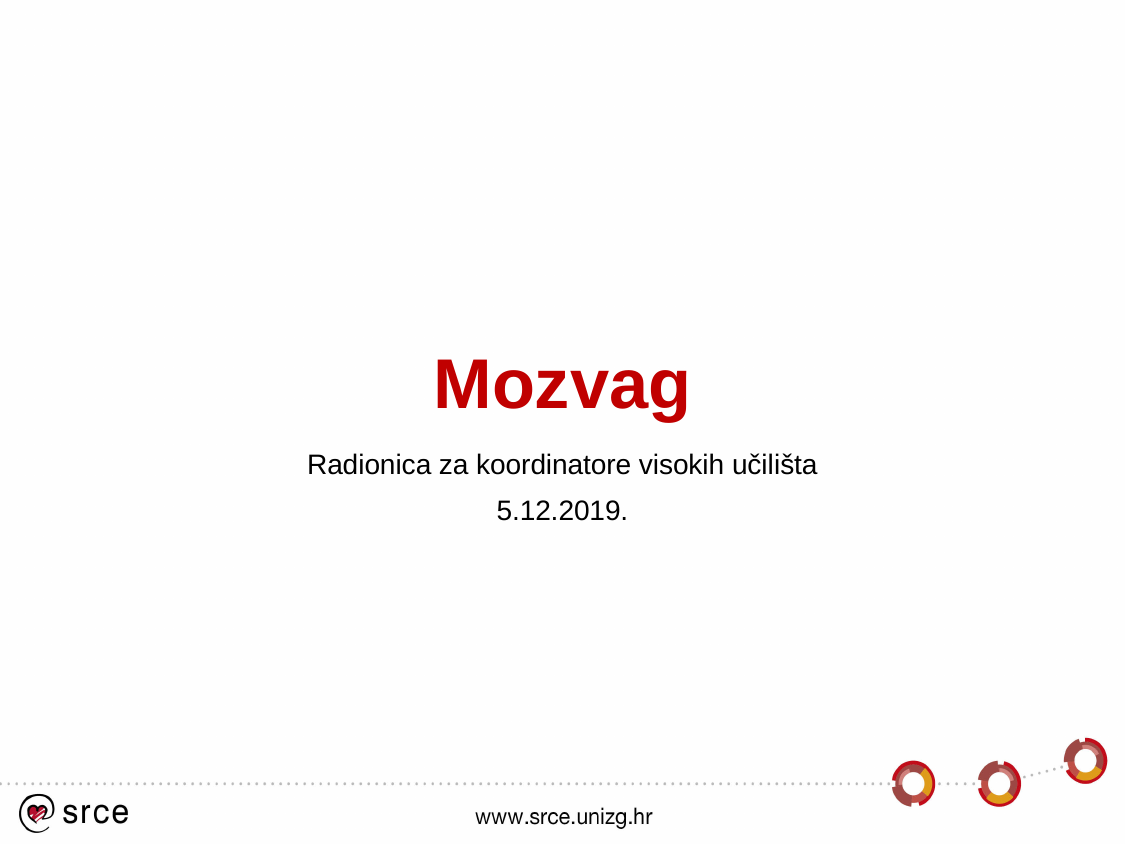

# Mozvag
Radionica za koordinatore visokih učilišta
5.12.2019.